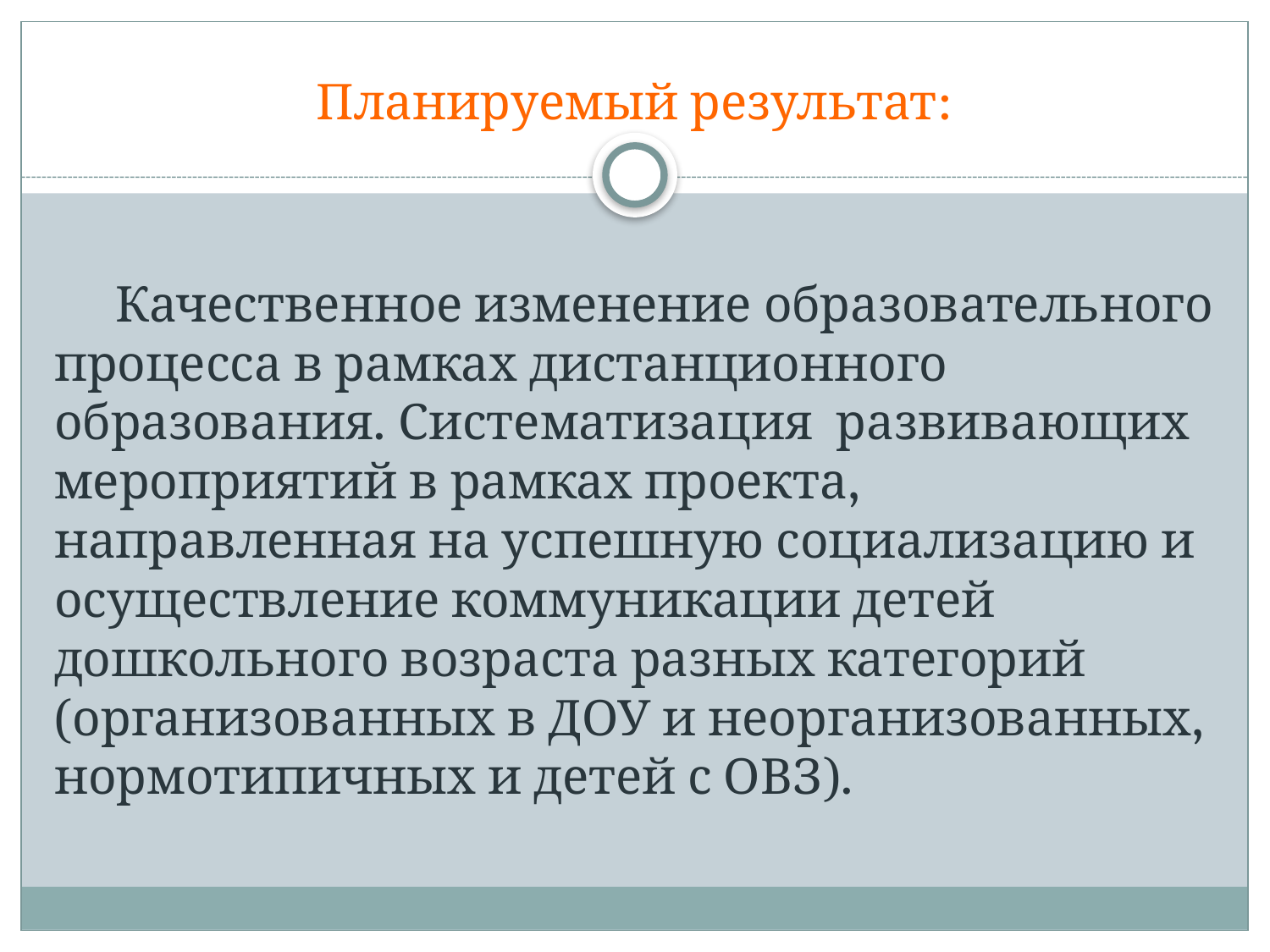

# Планируемый результат:
Качественное изменение образовательного процесса в рамках дистанционного образования. Систематизация  развивающих мероприятий в рамках проекта, направленная на успешную социализацию и осуществление коммуникации детей дошкольного возраста разных категорий (организованных в ДОУ и неорганизованных, нормотипичных и детей с ОВЗ).